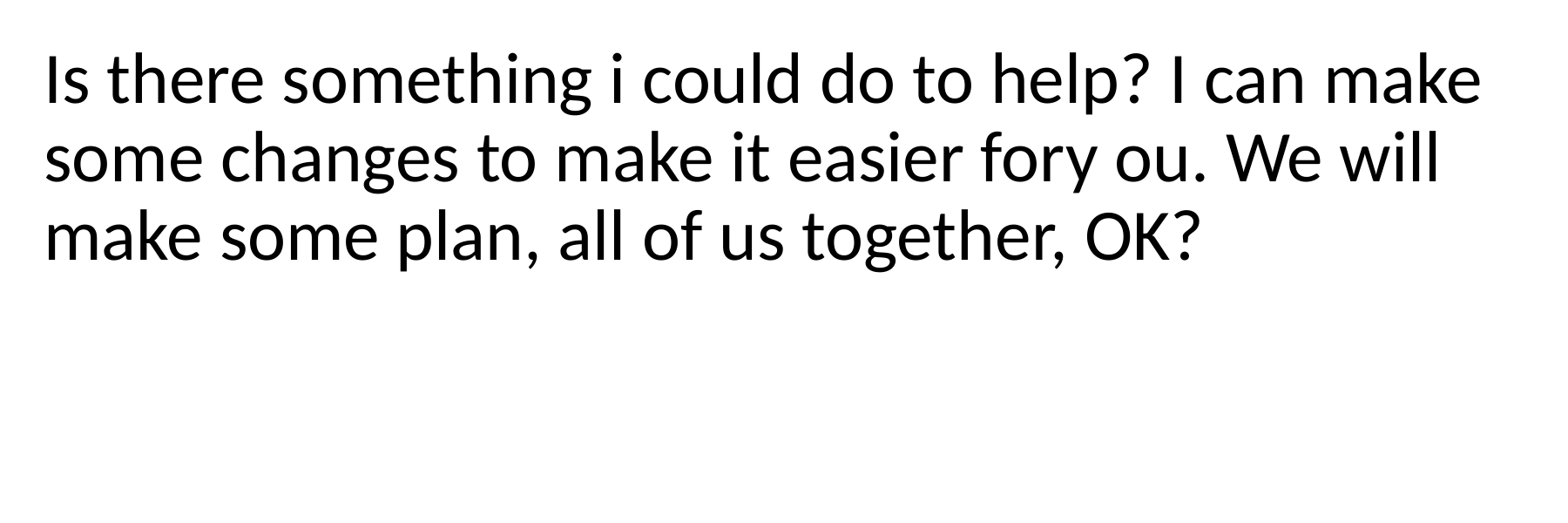

Is there something i could do to help? I can make some changes to make it easier fory ou. We will make some plan, all of us together, OK?